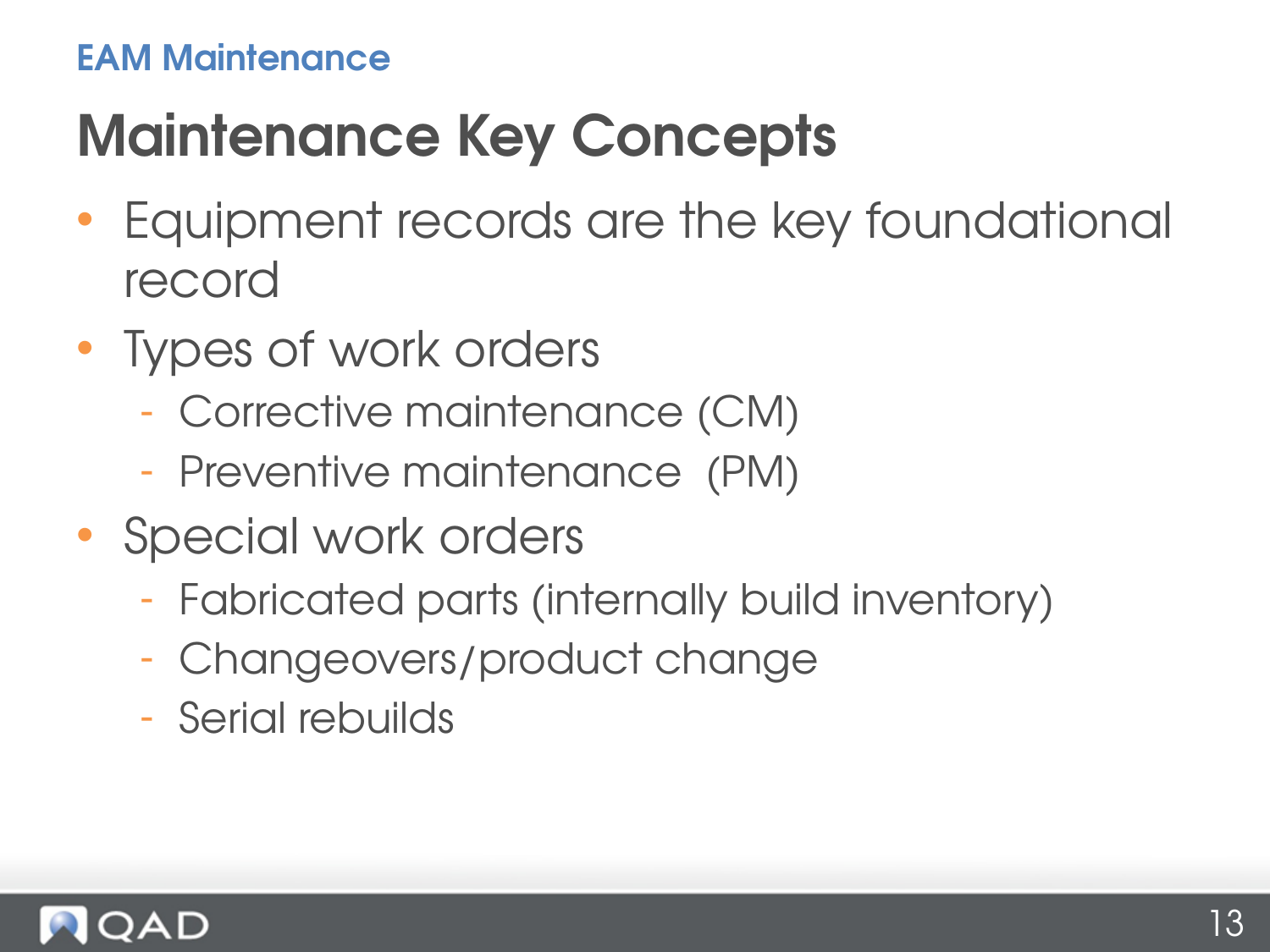

EAM Maintenance
# Maintenance Key Concepts
Equipment records are the key foundational record
Types of work orders
Corrective maintenance (CM)
Preventive maintenance  (PM)
Special work orders
Fabricated parts (internally build inventory)
Changeovers/product change
Serial rebuilds

13